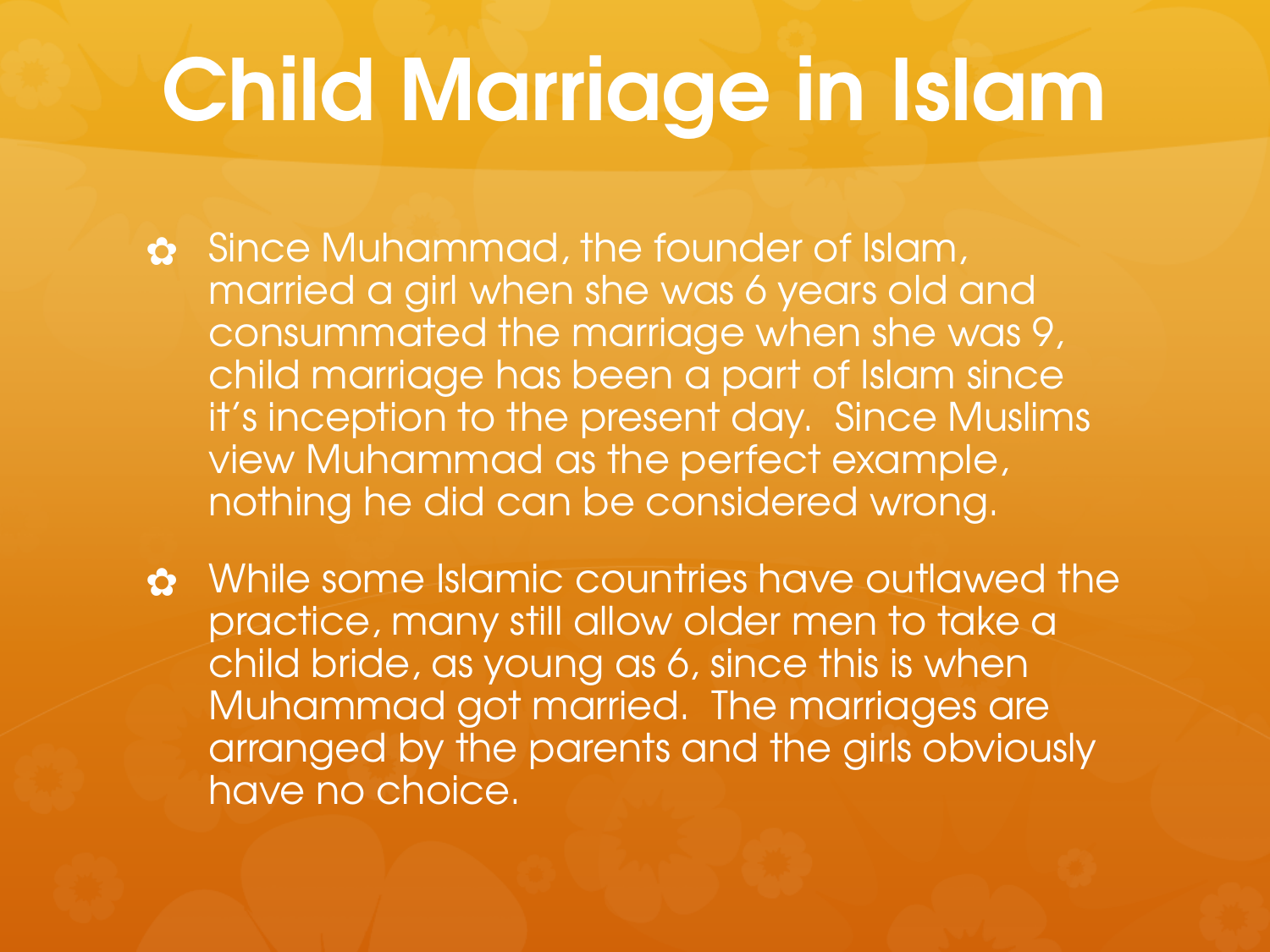

# Child Marriage in Islam
Since Muhammad, the founder of Islam, married a girl when she was 6 years old and consummated the marriage when she was 9, child marriage has been a part of Islam since it’s inception to the present day.  Since Muslims view Muhammad as the perfect example, nothing he did can be considered wrong.
While some Islamic countries have outlawed the practice, many still allow older men to take a child bride, as young as 6, since this is when Muhammad got married.  The marriages are arranged by the parents and the girls obviously have no choice.